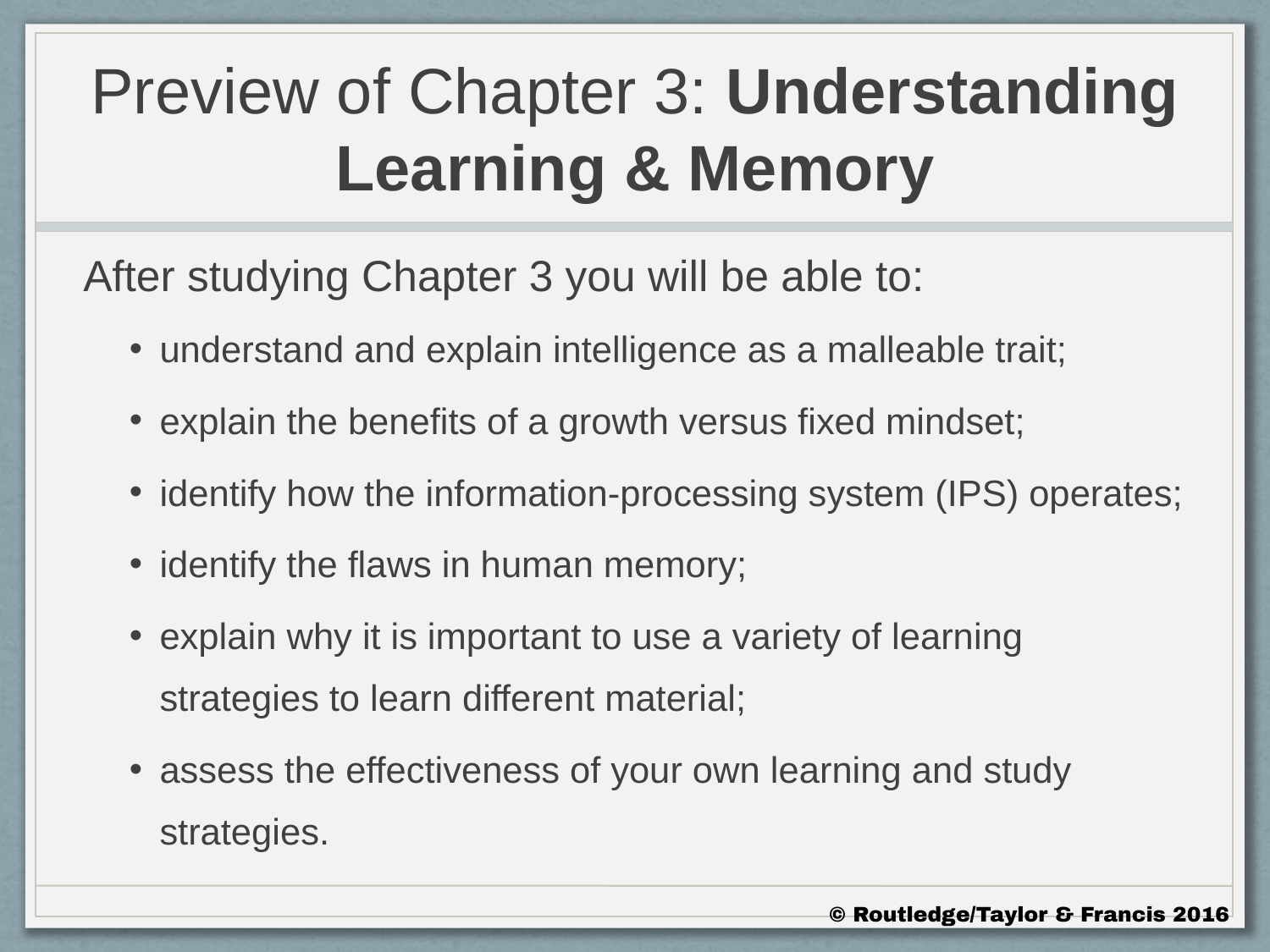

# Preview of Chapter 3: Understanding Learning & Memory
After studying Chapter 3 you will be able to:
understand and explain intelligence as a malleable trait;
explain the benefits of a growth versus fixed mindset;
identify how the information-processing system (IPS) operates;
identify the flaws in human memory;
explain why it is important to use a variety of learning strategies to learn different material;
assess the effectiveness of your own learning and study strategies.

© Routledge/Taylor & Francis 2016